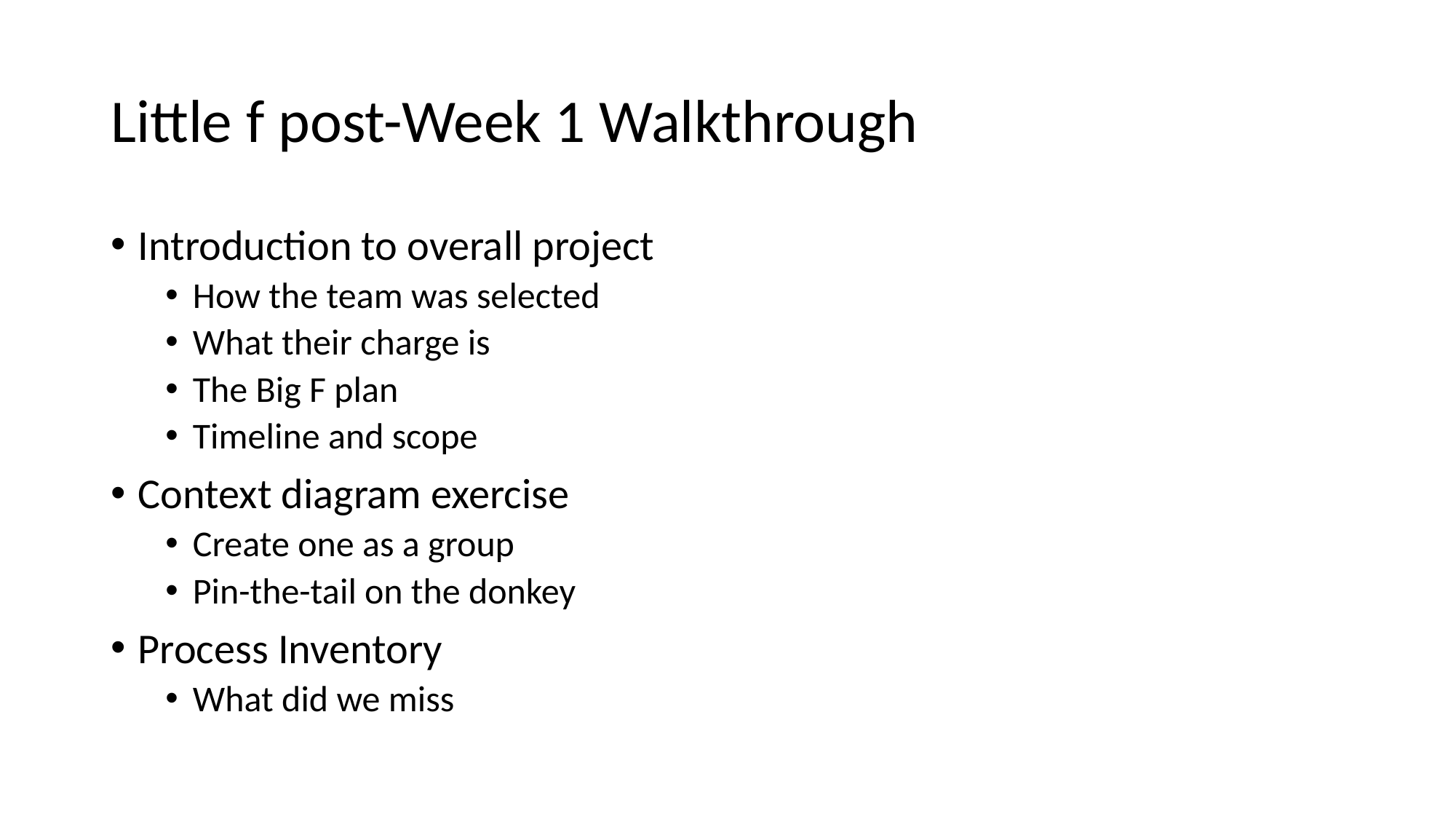

# Little f post-Week 1 Walkthrough
Introduction to overall project
How the team was selected
What their charge is
The Big F plan
Timeline and scope
Context diagram exercise
Create one as a group
Pin-the-tail on the donkey
Process Inventory
What did we miss